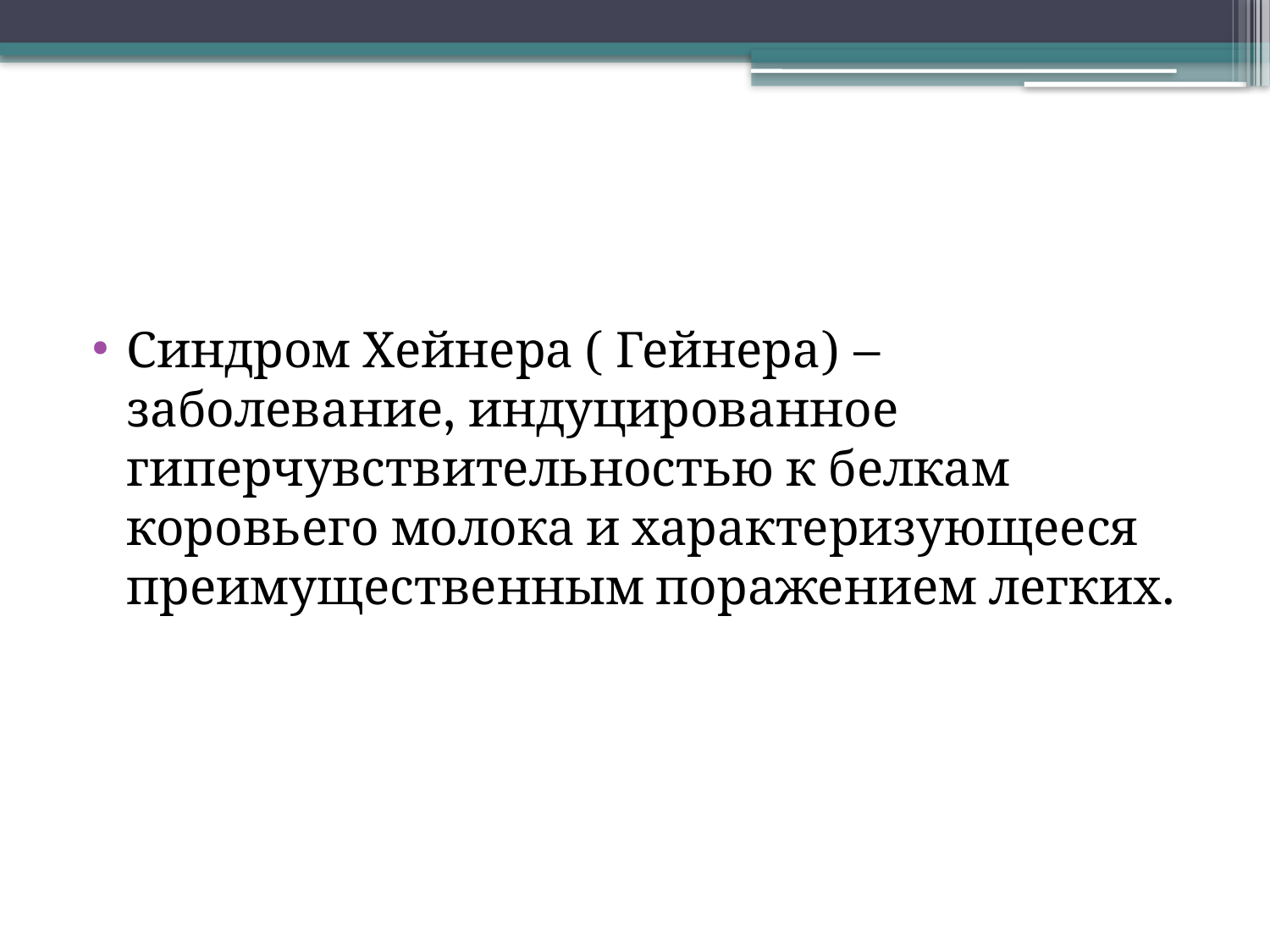

#
Синдром Хейнера ( Гейнера) –  заболевание, индуцированное гиперчувствительностью к белкам коровьего молока и характеризующееся преимущественным поражением легких.